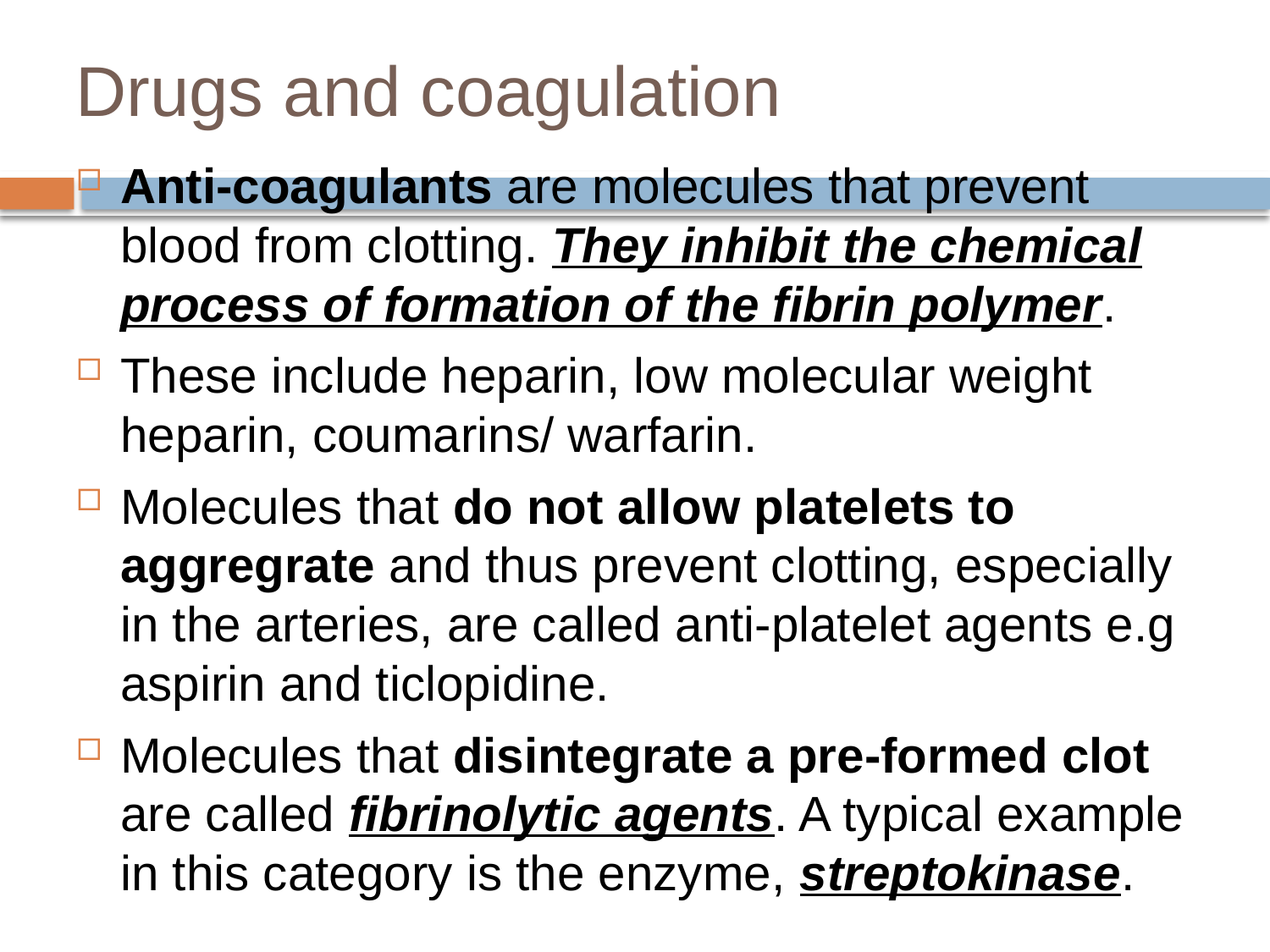

# Drugs and coagulation
Anti-coagulants are molecules that prevent blood from clotting. They inhibit the chemical process of formation of the fibrin polymer.
These include heparin, low molecular weight heparin, coumarins/ warfarin.
Molecules that do not allow platelets to aggregrate and thus prevent clotting, especially in the arteries, are called anti-platelet agents e.g aspirin and ticlopidine.
Molecules that disintegrate a pre-formed clot are called fibrinolytic agents. A typical example in this category is the enzyme, streptokinase.